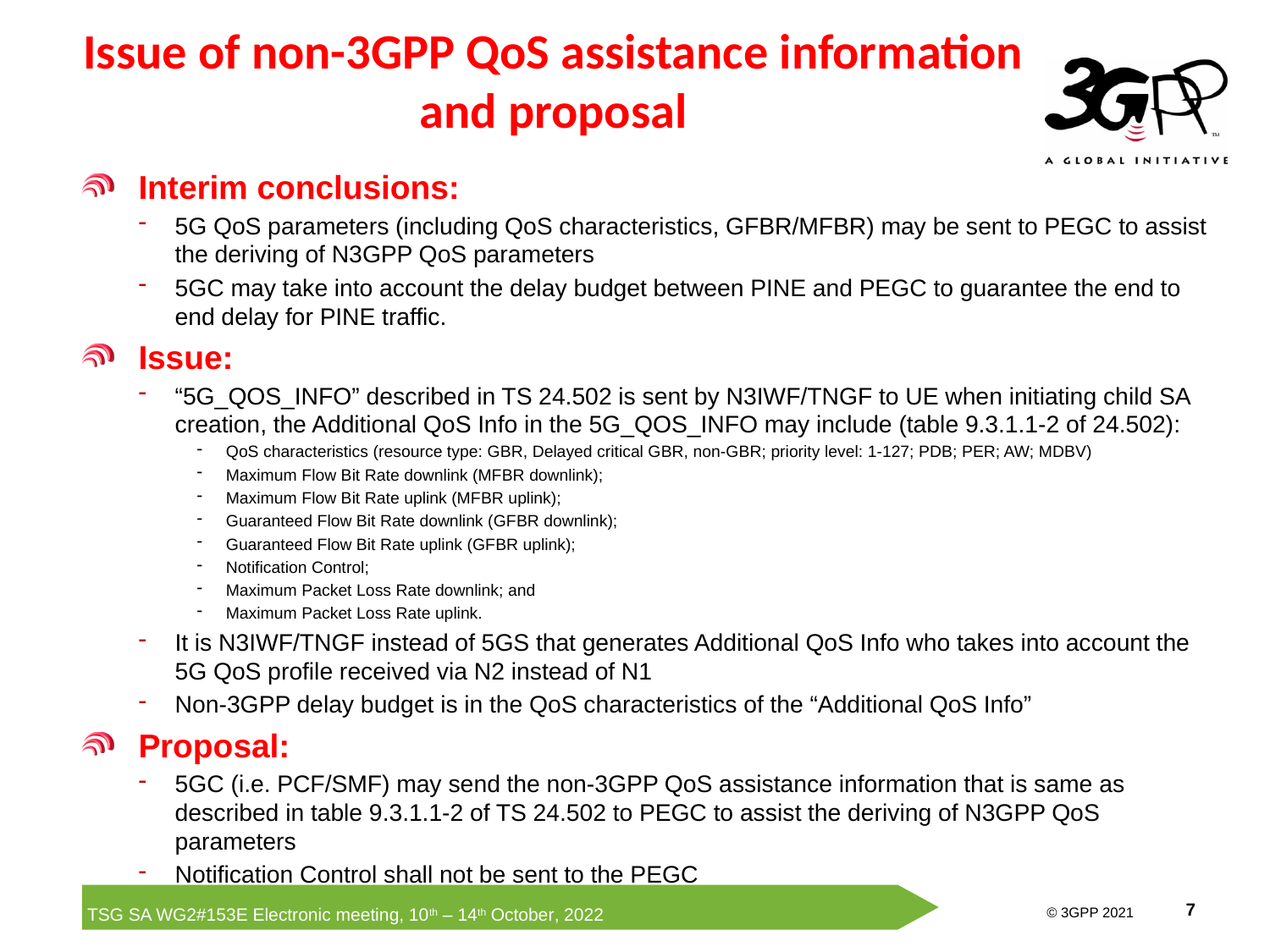

Issue of non-3GPP QoS assistance information and proposal
Interim conclusions:
5G QoS parameters (including QoS characteristics, GFBR/MFBR) may be sent to PEGC to assist the deriving of N3GPP QoS parameters
5GC may take into account the delay budget between PINE and PEGC to guarantee the end to end delay for PINE traffic.
Issue:
“5G_QOS_INFO” described in TS 24.502 is sent by N3IWF/TNGF to UE when initiating child SA creation, the Additional QoS Info in the 5G_QOS_INFO may include (table 9.3.1.1-2 of 24.502):
QoS characteristics (resource type: GBR, Delayed critical GBR, non-GBR; priority level: 1-127; PDB; PER; AW; MDBV)
Maximum Flow Bit Rate downlink (MFBR downlink);
Maximum Flow Bit Rate uplink (MFBR uplink);
Guaranteed Flow Bit Rate downlink (GFBR downlink);
Guaranteed Flow Bit Rate uplink (GFBR uplink);
Notification Control;
Maximum Packet Loss Rate downlink; and
Maximum Packet Loss Rate uplink.
It is N3IWF/TNGF instead of 5GS that generates Additional QoS Info who takes into account the 5G QoS profile received via N2 instead of N1
Non-3GPP delay budget is in the QoS characteristics of the “Additional QoS Info”
Proposal:
5GC (i.e. PCF/SMF) may send the non-3GPP QoS assistance information that is same as described in table 9.3.1.1-2 of TS 24.502 to PEGC to assist the deriving of N3GPP QoS parameters
Notification Control shall not be sent to the PEGC